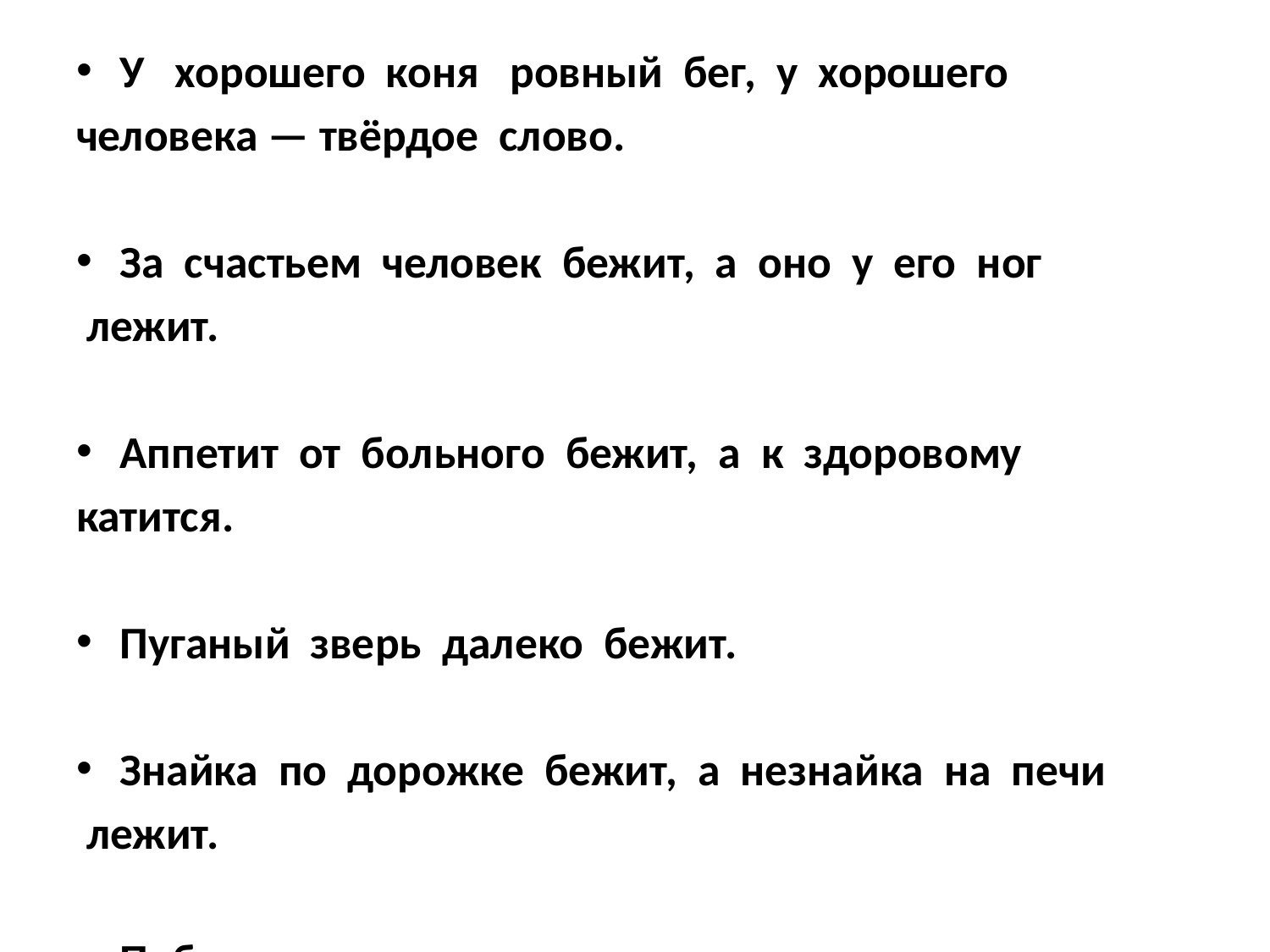

У   хорошего  коня   ровный  бег,  у  хорошего
человека — твёрдое  слово.

За  счастьем  человек  бежит,  а  оно  у  его  ног
 лежит.

Аппетит  от  больного  бежит,  а  к  здоровому
катится.

Пуганый  зверь  далеко  бежит.

Знайка  по  дорожке  бежит,  а  незнайка  на  печи
 лежит.

Побежали мурашки.